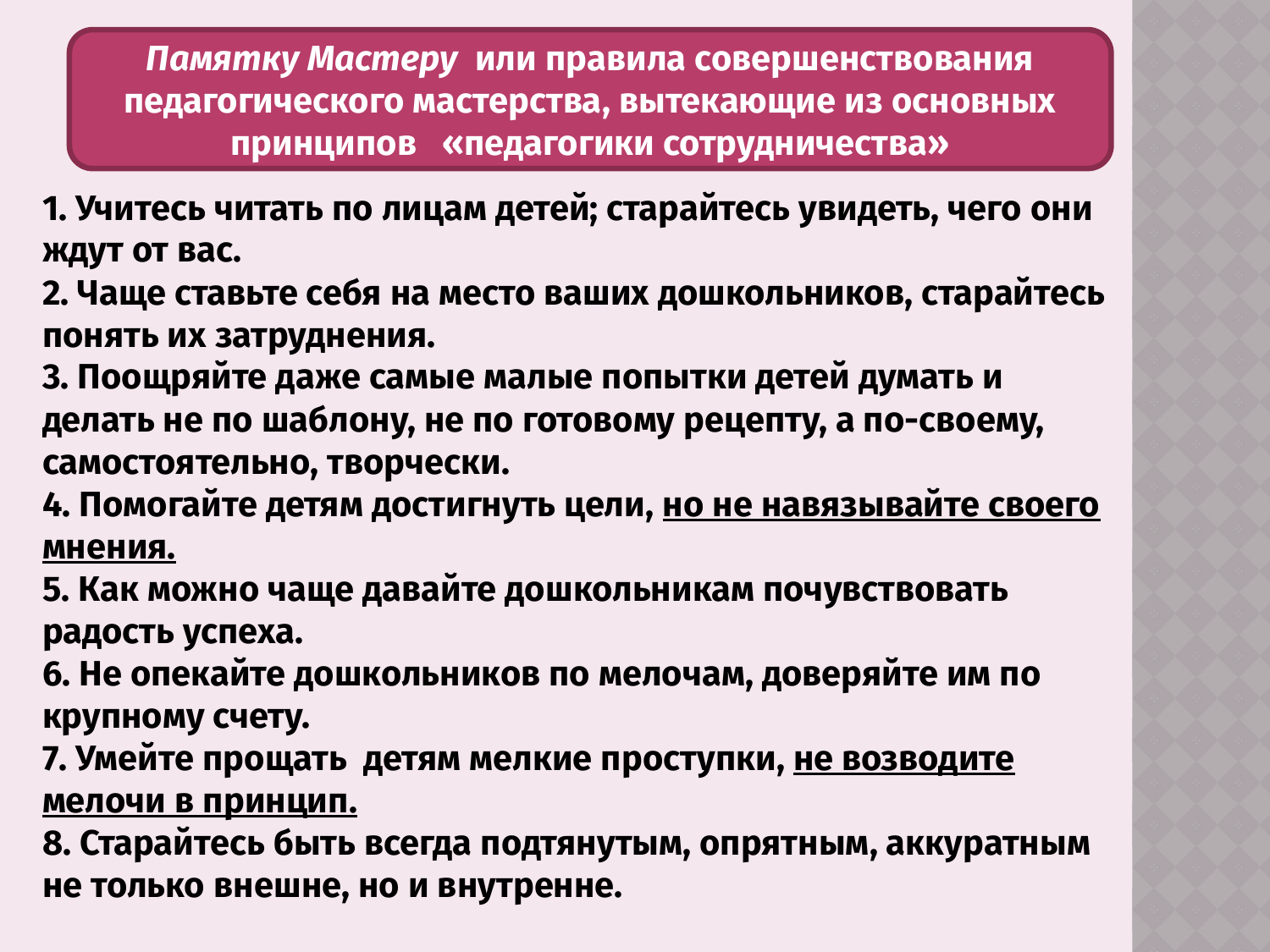

Памятку Мастеру  или правила совершенствования педагогического мастерства, вытекающие из основных принципов   «педагогики сотрудничества»
1. Учитесь читать по лицам детей; старайтесь увидеть, чего они ждут от вас.
2. Чаще ставьте себя на место ваших дошкольников, старайтесь понять их затруднения.
3. Поощряйте даже самые малые попытки детей думать и делать не по шаблону, не по готовому рецепту, а по-своему, самостоятельно, творчески.
4. Помогайте детям достигнуть цели, но не навязывайте своего мнения.
5. Как можно чаще давайте дошкольникам почувствовать радость успеха.
6. Не опекайте дошкольников по мелочам, доверяйте им по крупному счету.
7. Умейте прощать  детям мелкие проступки, не возводите мелочи в принцип.
8. Старайтесь быть всегда подтянутым, опрятным, аккуратным не только внешне, но и внутренне.